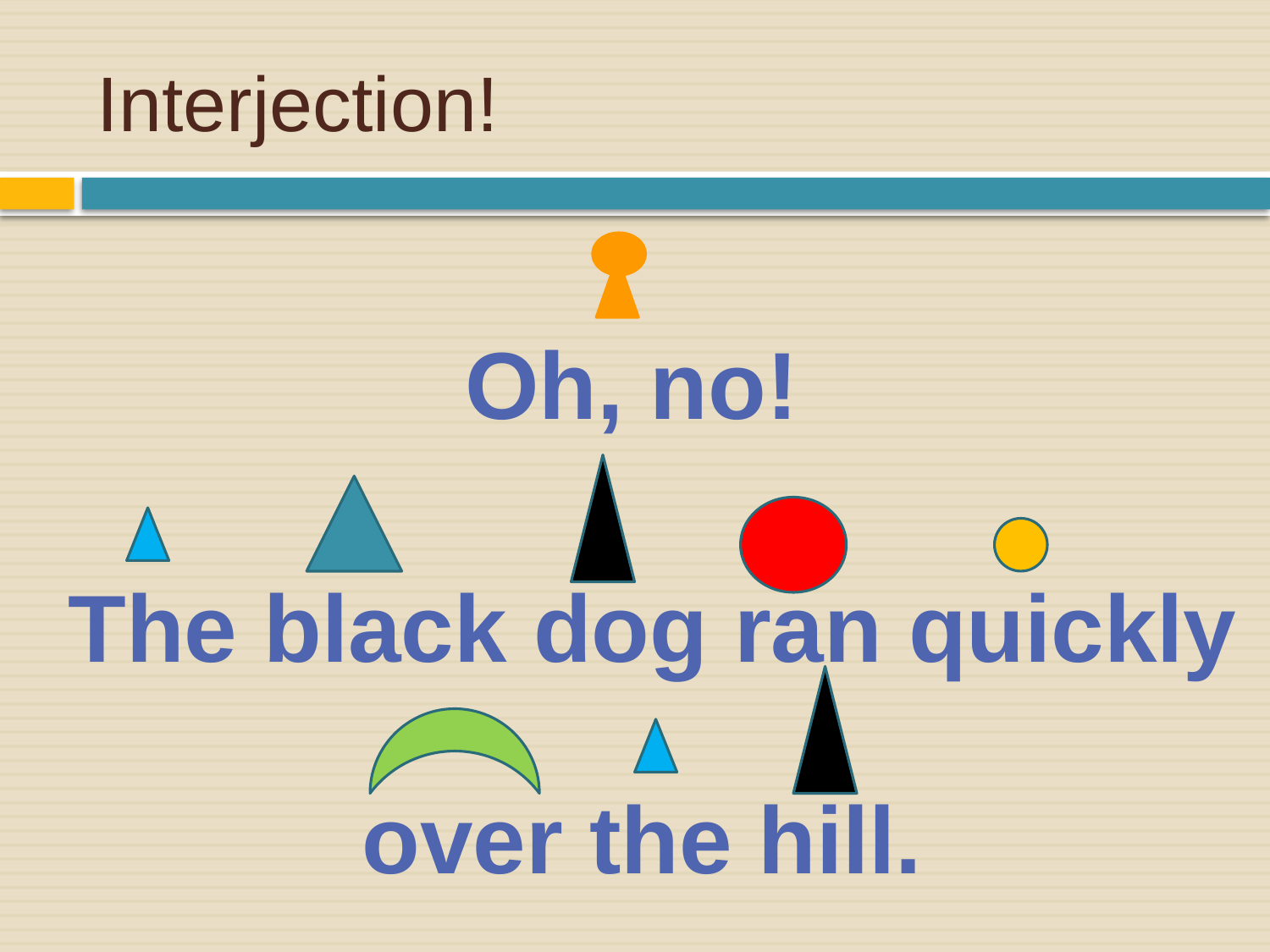

# Interjection!

Oh, no!

The black dog ran quickly

over the hill.